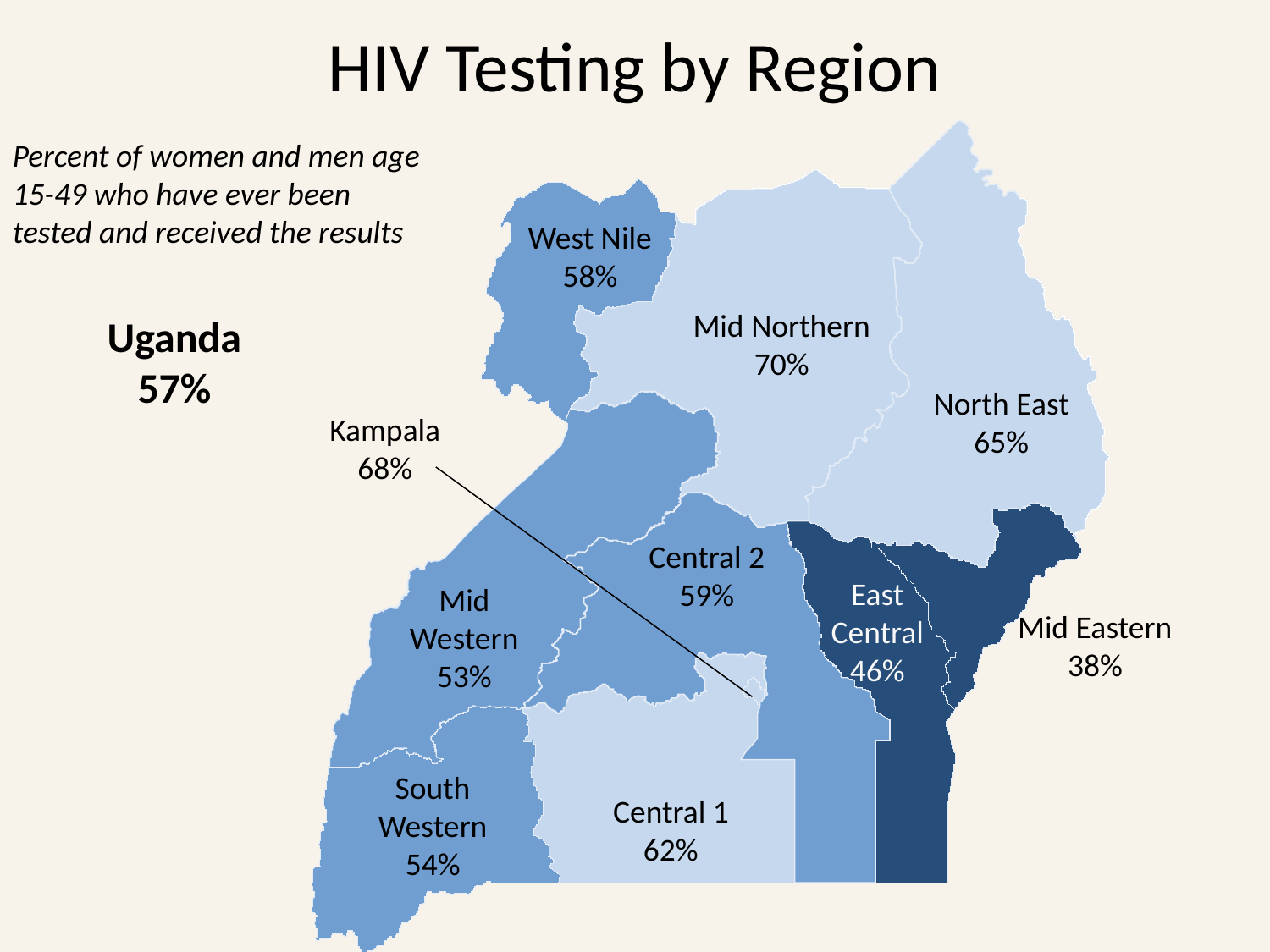

# HIV Testing by Region

Percent of women and men age 15-49 who have ever been tested and received the results
West Nile
58%
Mid Northern
70%
Uganda
57%
North East
65%
Kampala
68%
Central 2
59%
East
Central
46%
Mid
Western
53%
Mid Eastern
38%
South
Western
54%
Central 1
62%